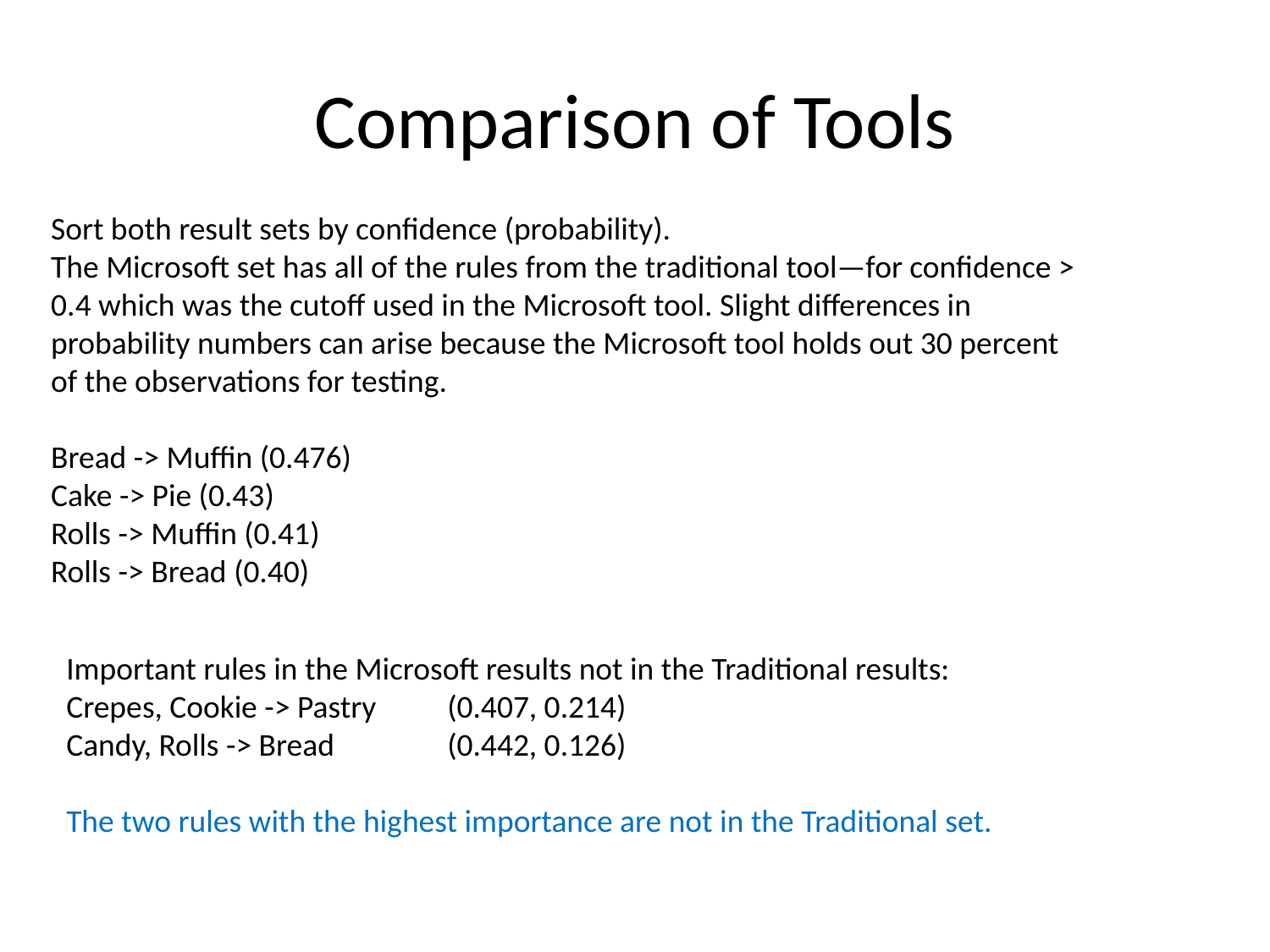

# Comparison of Tools
Sort both result sets by confidence (probability).
The Microsoft set has all of the rules from the traditional tool—for confidence > 0.4 which was the cutoff used in the Microsoft tool. Slight differences in probability numbers can arise because the Microsoft tool holds out 30 percent of the observations for testing.

Bread -> Muffin (0.476)
Cake -> Pie (0.43)
Rolls -> Muffin (0.41)
Rolls -> Bread (0.40)
Important rules in the Microsoft results not in the Traditional results:
Crepes, Cookie -> Pastry 	(0.407, 0.214)
Candy, Rolls -> Bread	(0.442, 0.126)

The two rules with the highest importance are not in the Traditional set.